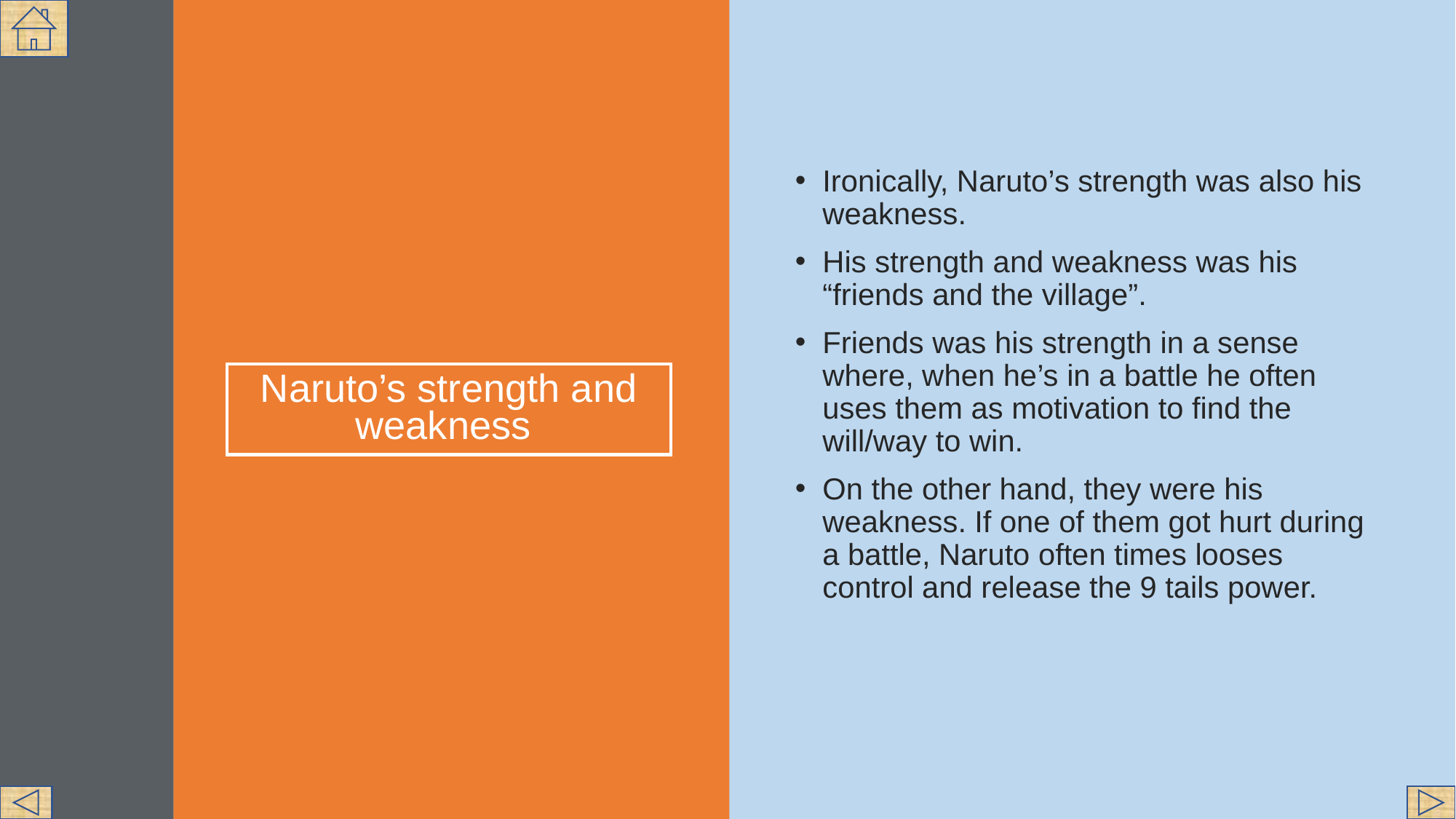

Ironically, Naruto’s strength was also his weakness.
His strength and weakness was his “friends and the village”.
Friends was his strength in a sense where, when he’s in a battle he often uses them as motivation to find the will/way to win.
On the other hand, they were his weakness. If one of them got hurt during a battle, Naruto often times looses control and release the 9 tails power.

# Naruto’s strength and weakness